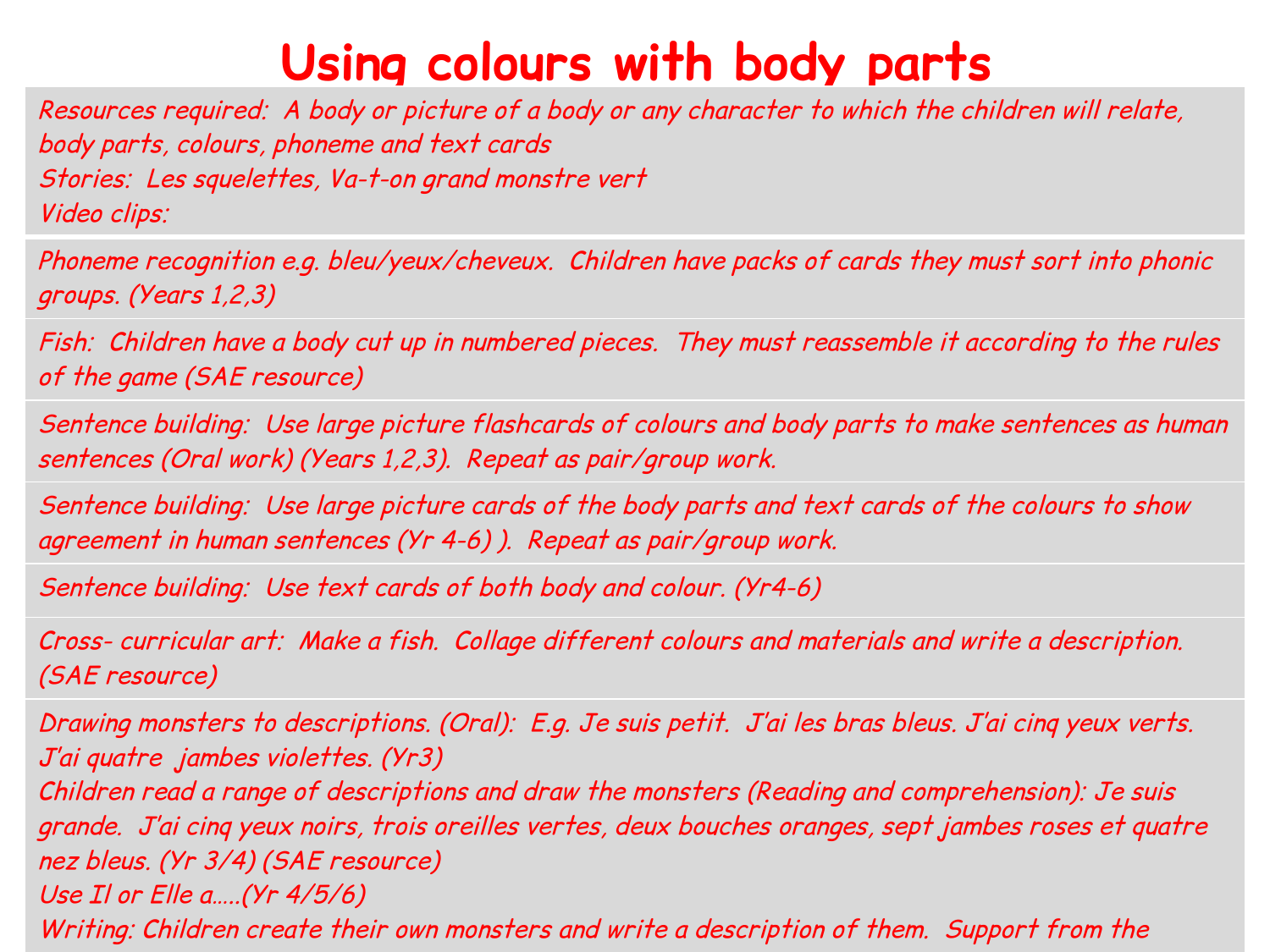

# Using colours with body parts
| Resources required: A body or picture of a body or any character to which the children will relate, body parts, colours, phoneme and text cards Stories: Les squelettes, Va-t-on grand monstre vert Video clips: |
| --- |
| Phoneme recognition e.g. bleu/yeux/cheveux. Children have packs of cards they must sort into phonic groups. (Years 1,2,3) |
| Fish: Children have a body cut up in numbered pieces. They must reassemble it according to the rules of the game (SAE resource) |
| Sentence building: Use large picture flashcards of colours and body parts to make sentences as human sentences (Oral work) (Years 1,2,3). Repeat as pair/group work. |
| Sentence building: Use large picture cards of the body parts and text cards of the colours to show agreement in human sentences (Yr 4-6) ). Repeat as pair/group work. |
| Sentence building: Use text cards of both body and colour. (Yr4-6) |
| Cross- curricular art: Make a fish. Collage different colours and materials and write a description. (SAE resource) |
| Drawing monsters to descriptions. (Oral): E.g. Je suis petit. J’ai les bras bleus. J’ai cinq yeux verts. J’ai quatre jambes violettes. (Yr3) Children read a range of descriptions and draw the monsters (Reading and comprehension): Je suis grande. J’ai cinq yeux noirs, trois oreilles vertes, deux bouches oranges, sept jambes roses et quatre nez bleus. (Yr 3/4) (SAE resource) Use Il or Elle a…..(Yr 4/5/6) Writing: Children create their own monsters and write a description of them. Support from the sousmain (Yr 5/6) (SAE resource) |